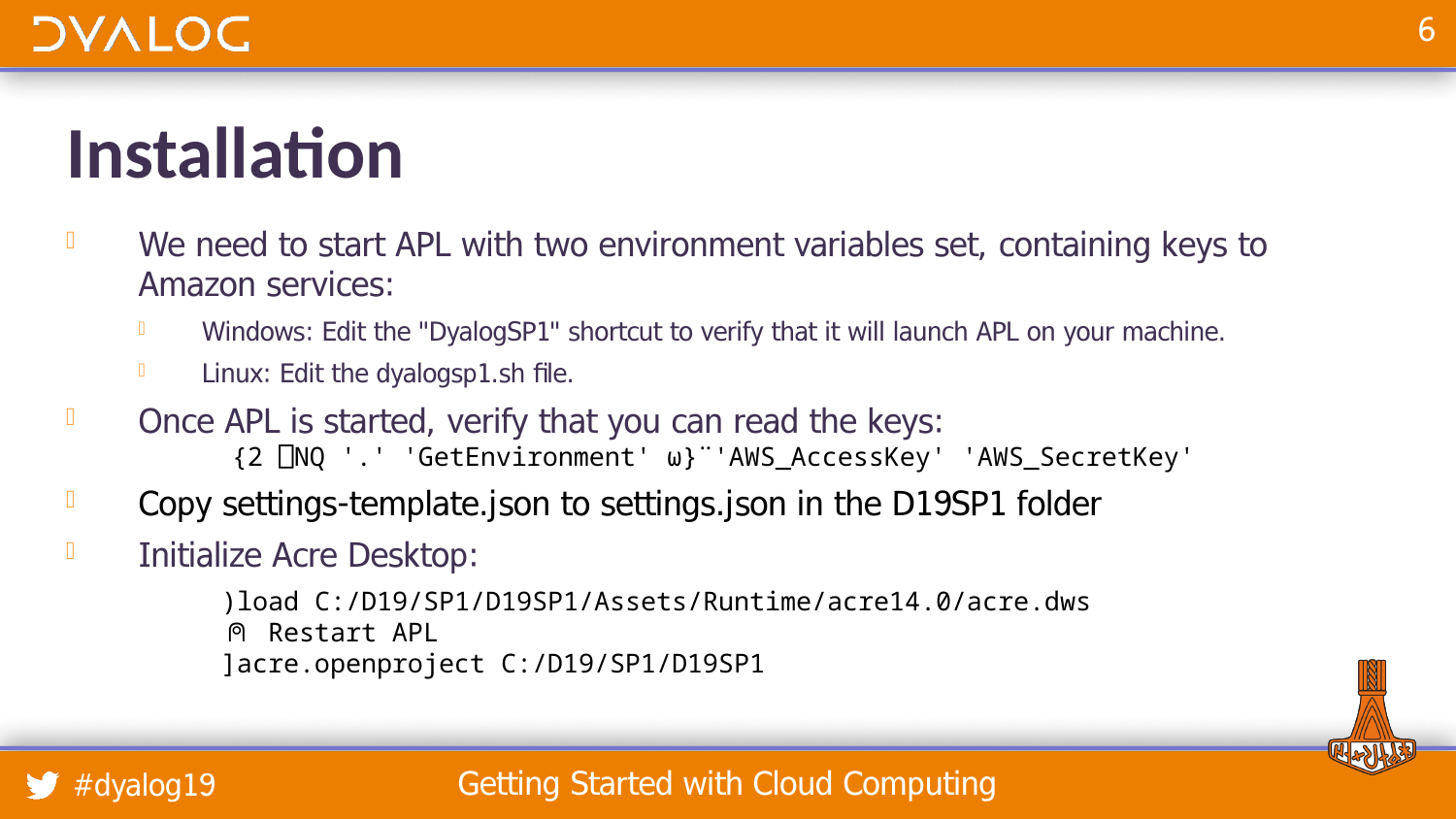

# Installation
We need to start APL with two environment variables set, containing keys to Amazon services:
Windows: Edit the "DyalogSP1" shortcut to verify that it will launch APL on your machine.
Linux: Edit the dyalogsp1.sh file.
Once APL is started, verify that you can read the keys:
      {2 ⎕NQ '.' 'GetEnvironment' ⍵}¨'AWS_AccessKey' 'AWS_SecretKey'
Copy settings-template.json to settings.json in the D19SP1 folder
Initialize Acre Desktop:
          )load C:/D19/SP1/D19SP1/Assets/Runtime/acre14.0/acre.dws
          ⍝ Restart APL
          ]acre.openproject C:/D19/SP1/D19SP1